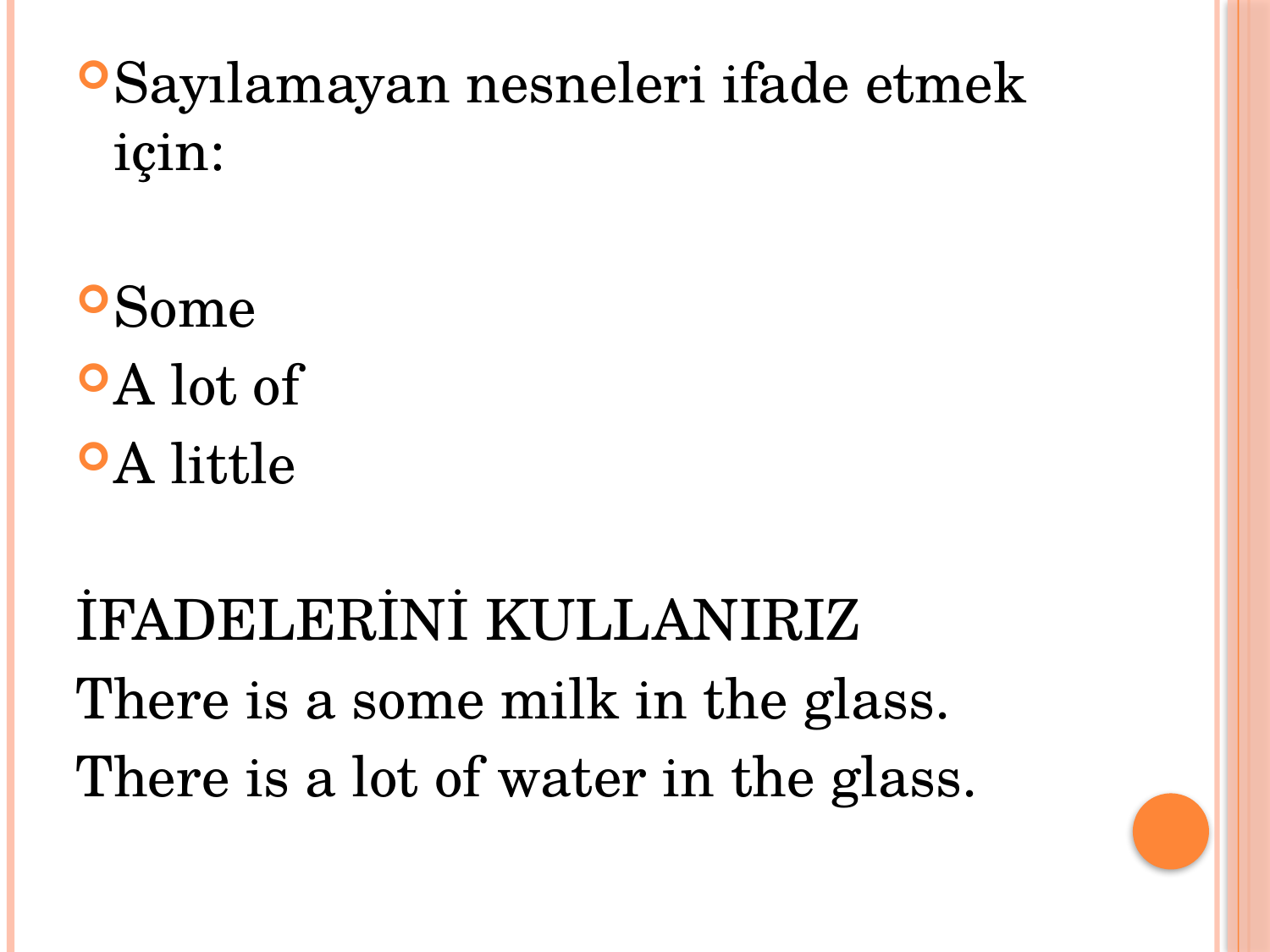

Sayılamayan nesneleri ifade etmek için:

Some
A lot of
A little

İFADELERİNİ KULLANIRIZ
There is a some milk in the glass.
There is a lot of water in the glass.